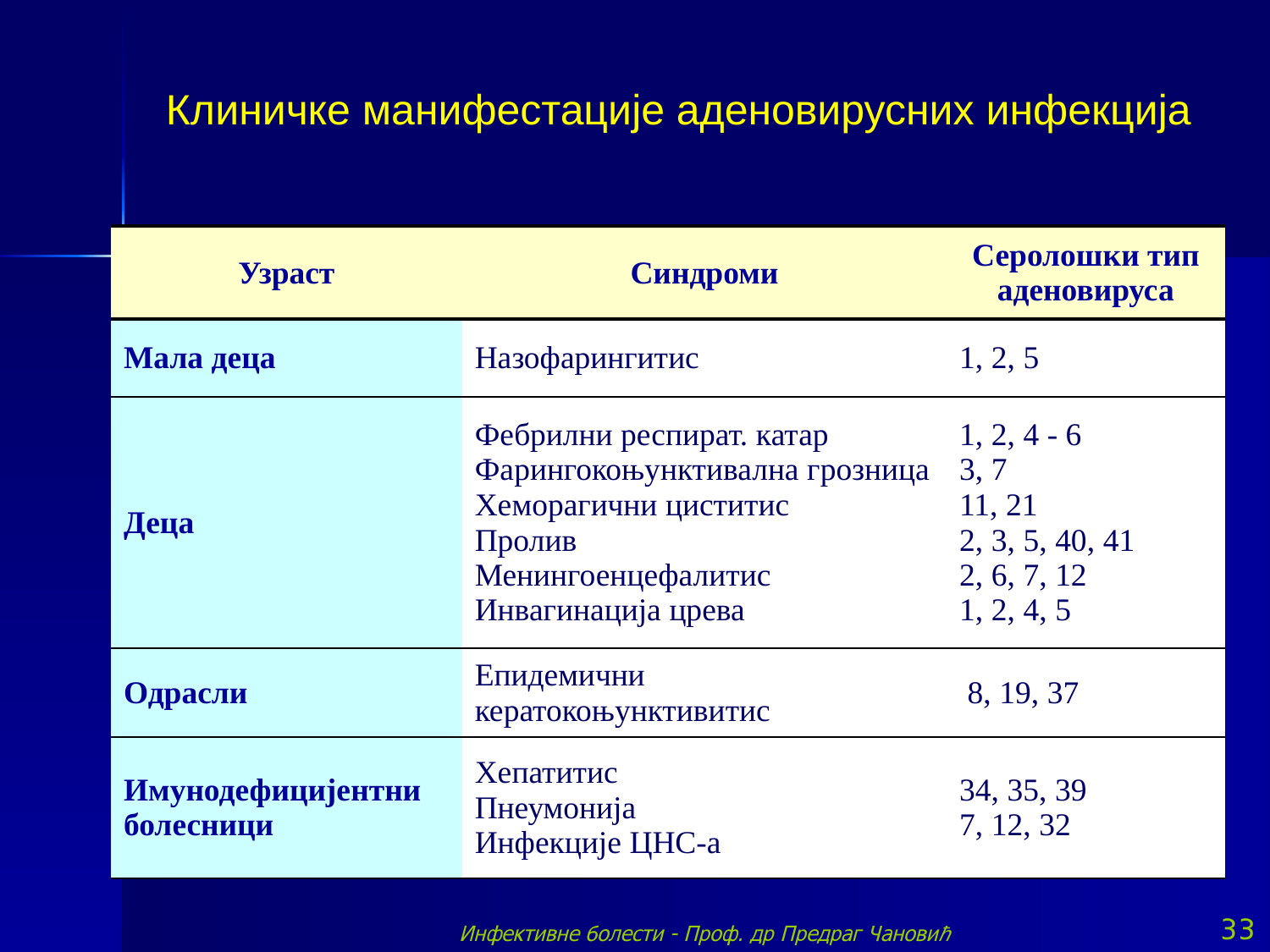

Клиничке манифестације аденовирусних инфекција
| Узраст | Синдроми | Серолошки тип аденовируса |
| --- | --- | --- |
| Мала деца | Назофарингитис | 1, 2, 5 |
| Деца | Фебрилни респират. катар Фарингокоњунктивална грозница Хеморагични циститис Пролив Менингоенцефалитис Инвагинација црева | 1, 2, 4 - 6 3, 7 11, 21 2, 3, 5, 40, 41 2, 6, 7, 12 1, 2, 4, 5 |
| Одрасли | Епидемични кератокоњунктивитис | 8, 19, 37 |
| Имунодефицијентни болесници | Хепатитис Пнеумонија Инфекције ЦНС-а | 34, 35, 39 7, 12, 32 |
Инфективне болести - Проф. др Предраг Чановић
33